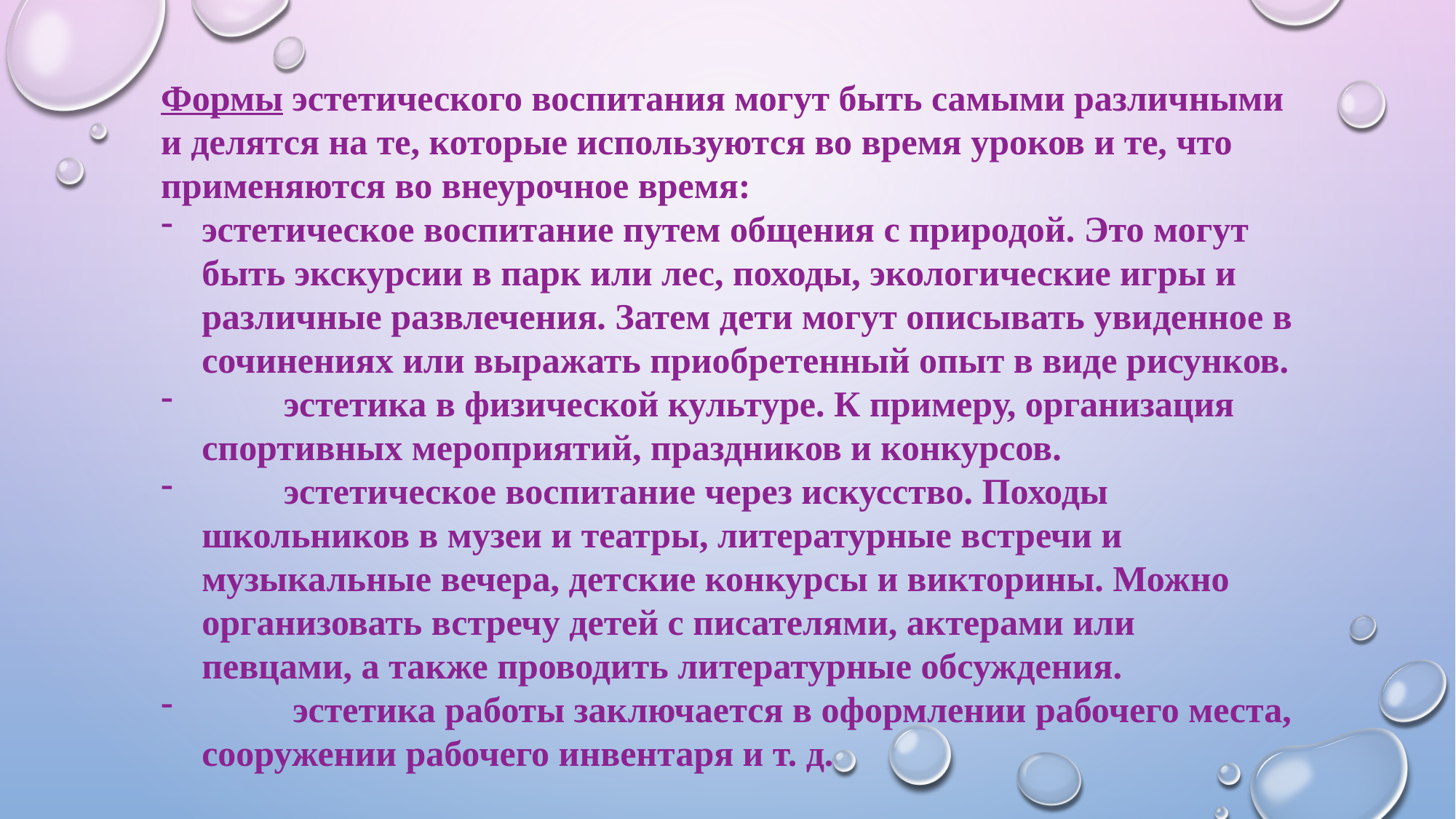

Формы эстетического воспитания могут быть самыми различными и делятся на те, которые используются во время уроков и те, что применяются во внеурочное время:
эстетическое воспитание путем общения с природой. Это могут быть экскурсии в парк или лес, походы, экологические игры и различные развлечения. Затем дети могут описывать увиденное в сочинениях или выражать приобретенный опыт в виде рисунков.
         эстетика в физической культуре. К примеру, организация спортивных мероприятий, праздников и конкурсов.
         эстетическое воспитание через искусство. Походы школьников в музеи и театры, литературные встречи и музыкальные вечера, детские конкурсы и викторины. Можно организовать встречу детей с писателями, актерами или певцами, а также проводить литературные обсуждения.
          эстетика работы заключается в оформлении рабочего места, сооружении рабочего инвентаря и т. д.